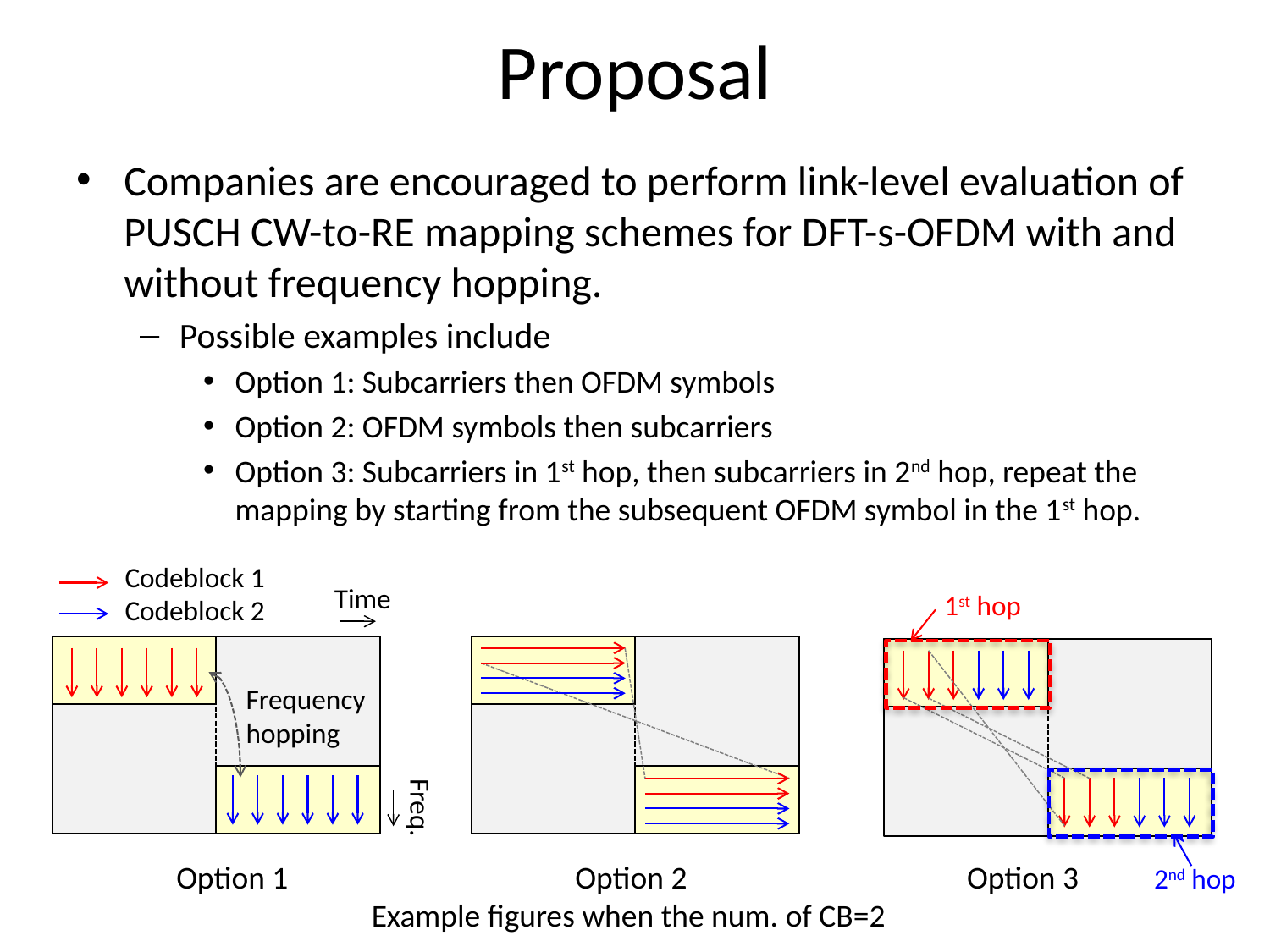

# Proposal
Companies are encouraged to perform link-level evaluation of PUSCH CW-to-RE mapping schemes for DFT-s-OFDM with and without frequency hopping.
Possible examples include
Option 1: Subcarriers then OFDM symbols
Option 2: OFDM symbols then subcarriers
Option 3: Subcarriers in 1st hop, then subcarriers in 2nd hop, repeat the mapping by starting from the subsequent OFDM symbol in the 1st hop.
Codeblock 1
Codeblock 2
Time
1st hop

Frequency
hopping

Freq.
Option 1                                        Option 2                                       Option 3
Example figures when the num. of CB=2
2nd hop